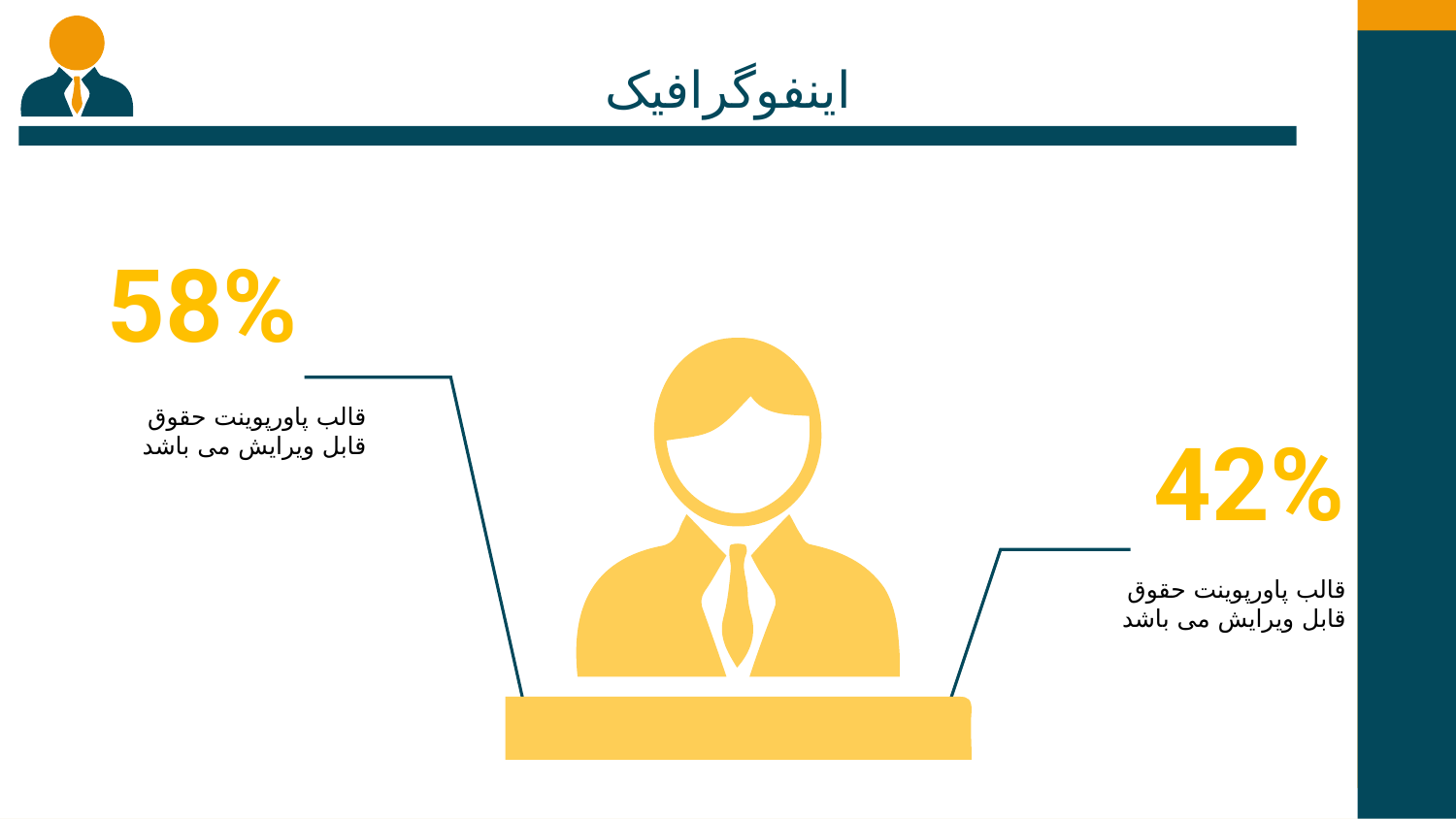

# اینفوگرافیک
58%

قالب پاورپوینت حقوق قابل ویرایش می باشد
42%

قالب پاورپوینت حقوق قابل ویرایش می باشد